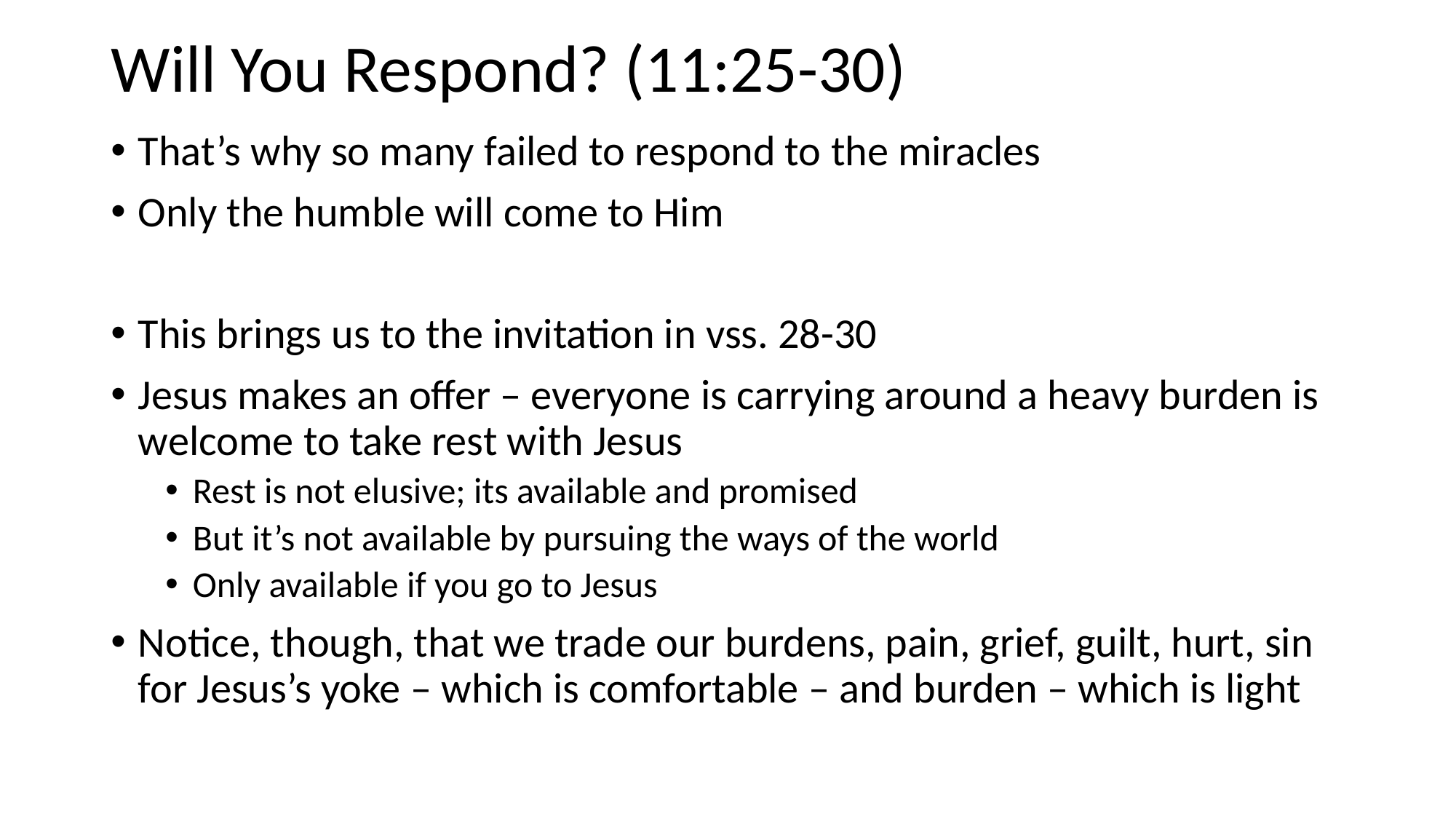

# Will You Respond? (11:25-30)
That’s why so many failed to respond to the miracles
Only the humble will come to Him

This brings us to the invitation in vss. 28-30
Jesus makes an offer – everyone is carrying around a heavy burden is welcome to take rest with Jesus
Rest is not elusive; its available and promised
But it’s not available by pursuing the ways of the world
Only available if you go to Jesus
Notice, though, that we trade our burdens, pain, grief, guilt, hurt, sin for Jesus’s yoke – which is comfortable – and burden – which is light